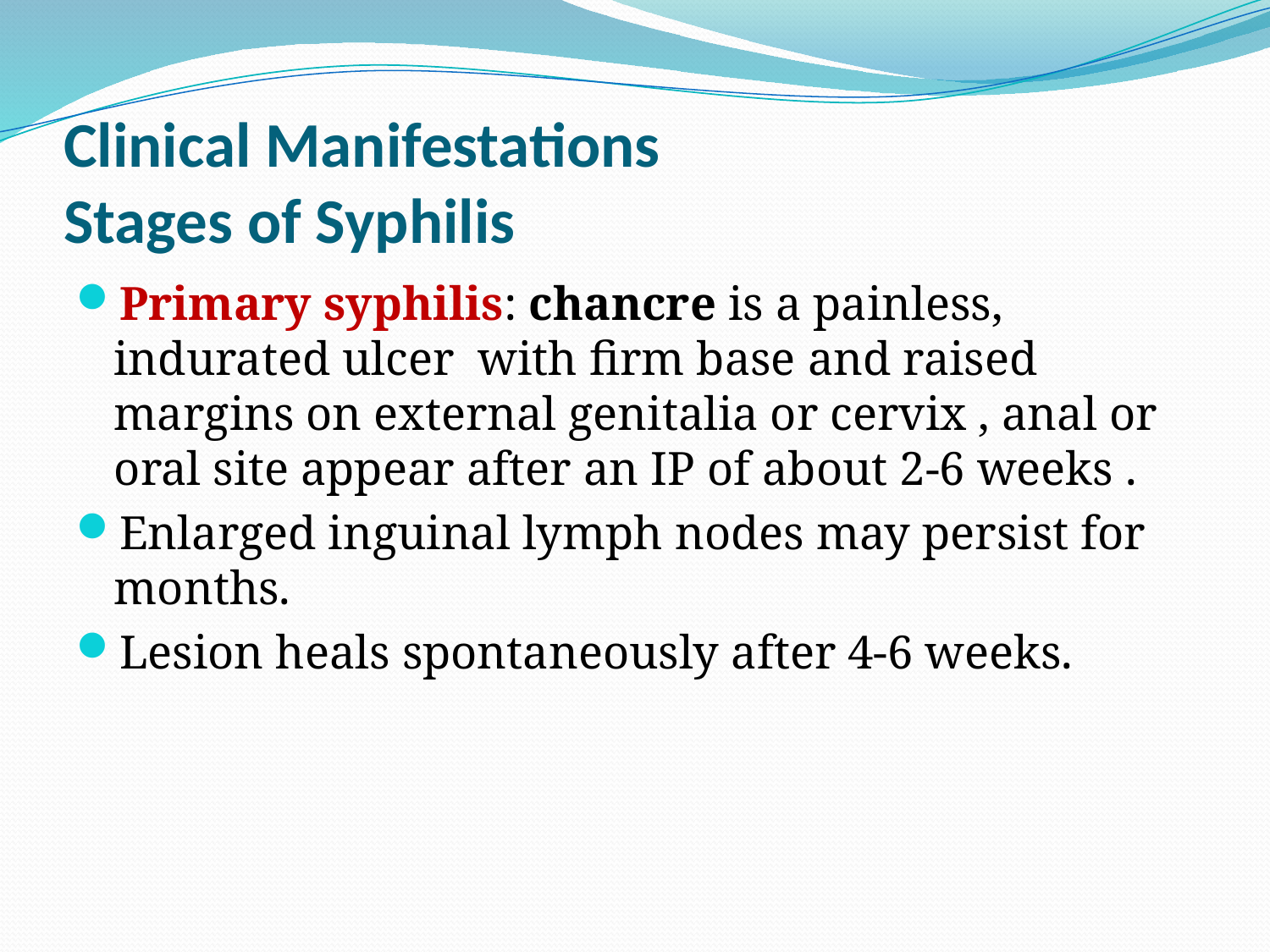

# Clinical Manifestations Stages of Syphilis
Primary syphilis: chancre is a painless, indurated ulcer  with firm base and raised margins on external genitalia or cervix , anal or oral site appear after an IP of about 2-6 weeks .
Enlarged inguinal lymph nodes may persist for months.
Lesion heals spontaneously after 4-6 weeks.